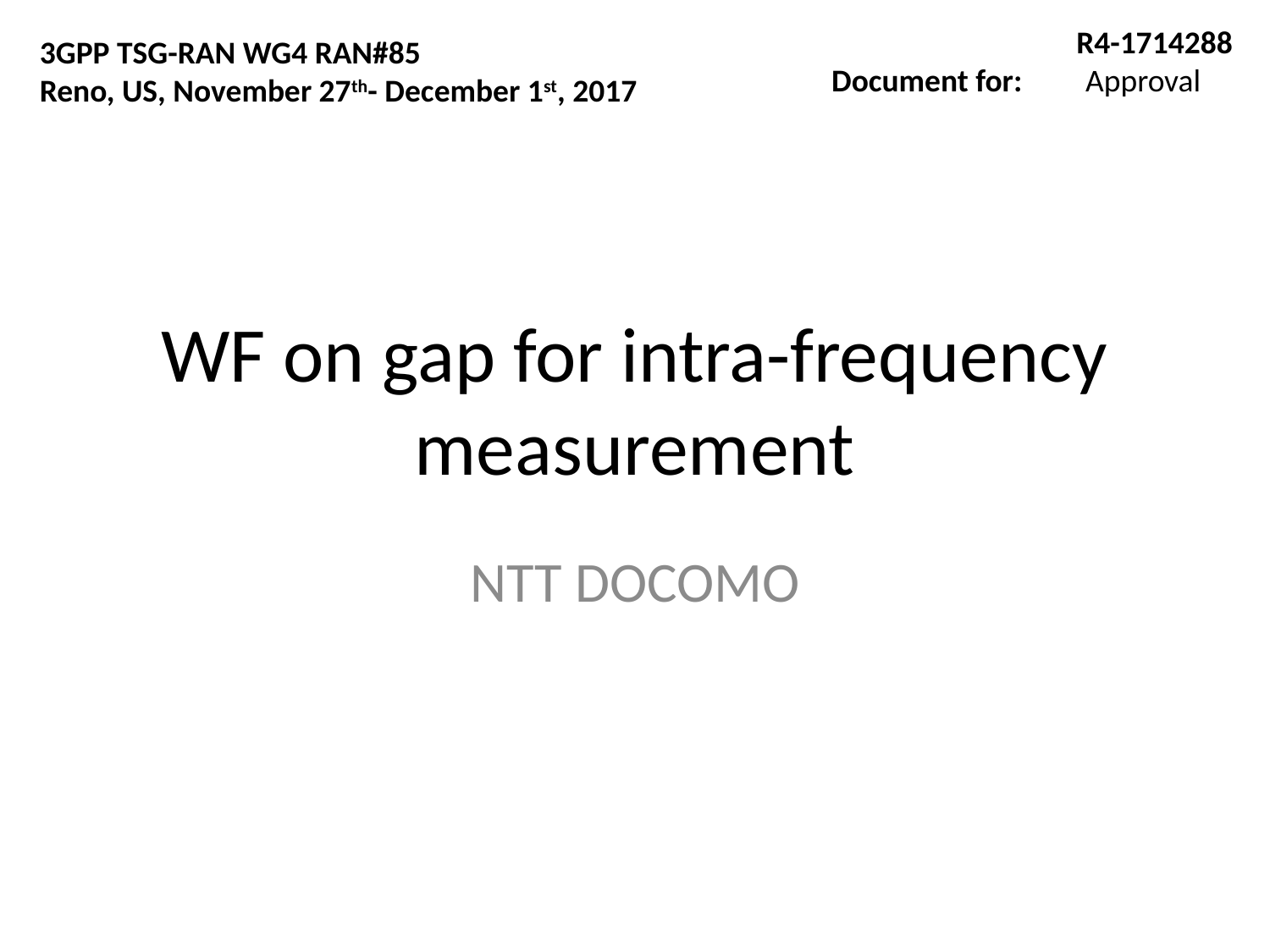

R4-1714288
Document for:	Approval
3GPP TSG-RAN WG4 RAN#85
Reno, US, November 27th- December 1st, 2017
# WF on gap for intra-frequency measurement
NTT DOCOMO